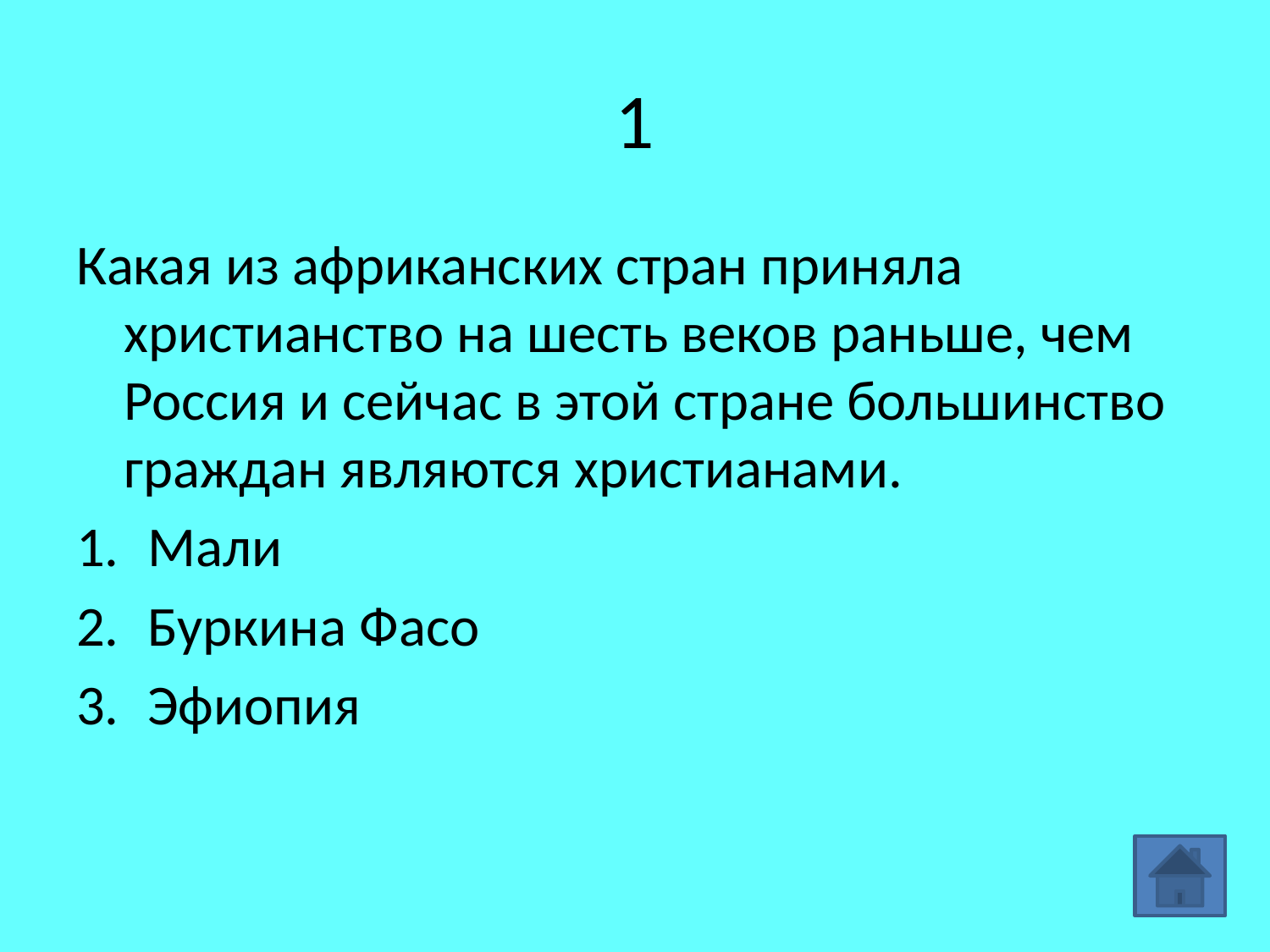

# 1
Какая из африканских стран приняла христианство на шесть веков раньше, чем Россия и сейчас в этой стране большинство граждан являются христианами.
Мали
Буркина Фасо
Эфиопия